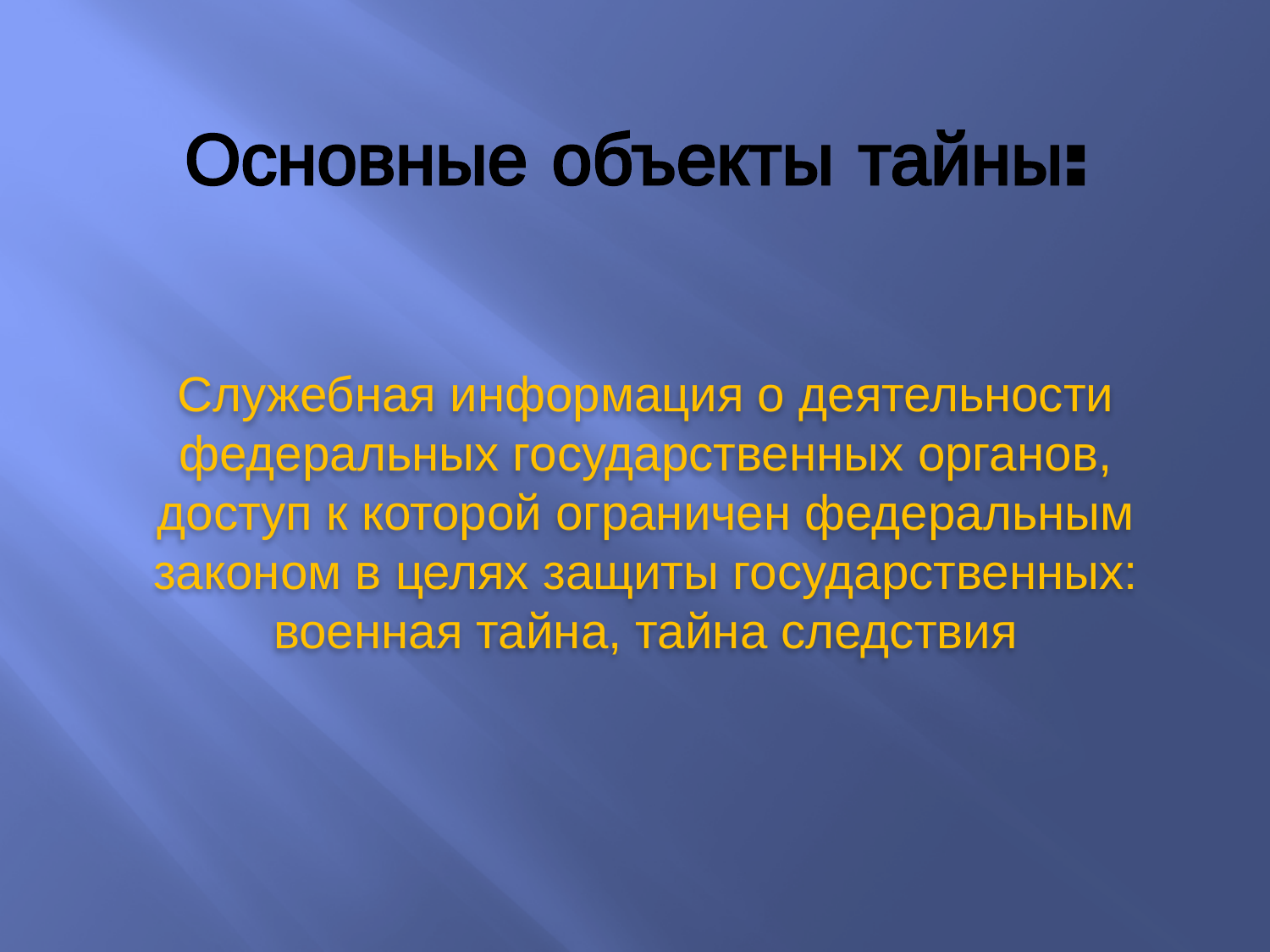

# Основные объекты тайны:
Служебная информация о деятельности федеральных государственных органов, доступ к которой ограничен федеральным законом в целях защиты государственных: военная тайна, тайна следствия